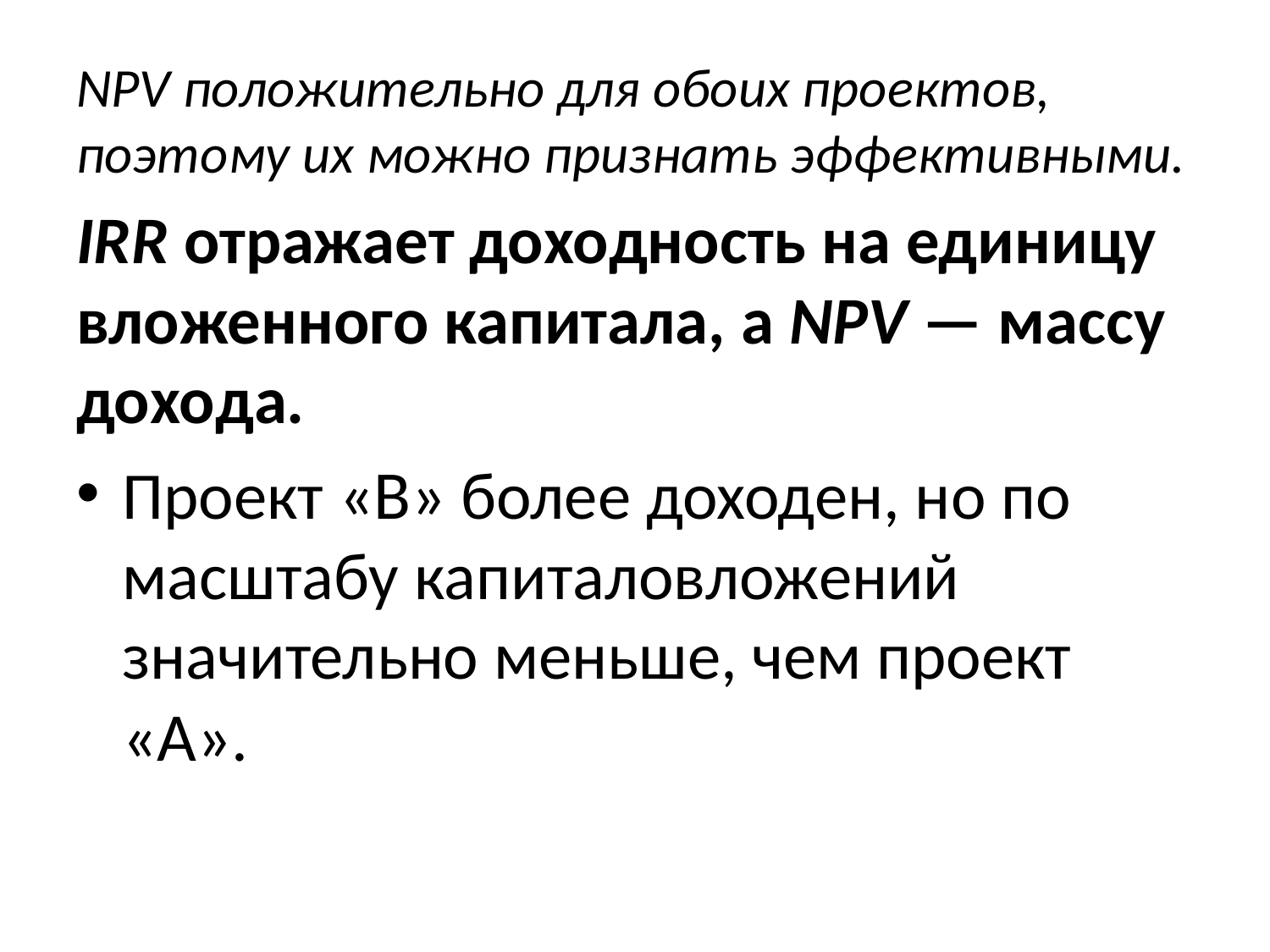

NPV положительно для обоих проектов, поэтому их можно признать эффективными.
IRR отражает доходность на единицу вложенного капитала, a NPV — массу дохода.
Проект «В» более доходен, но по масштабу капиталовложений значительно меньше, чем проект «А».